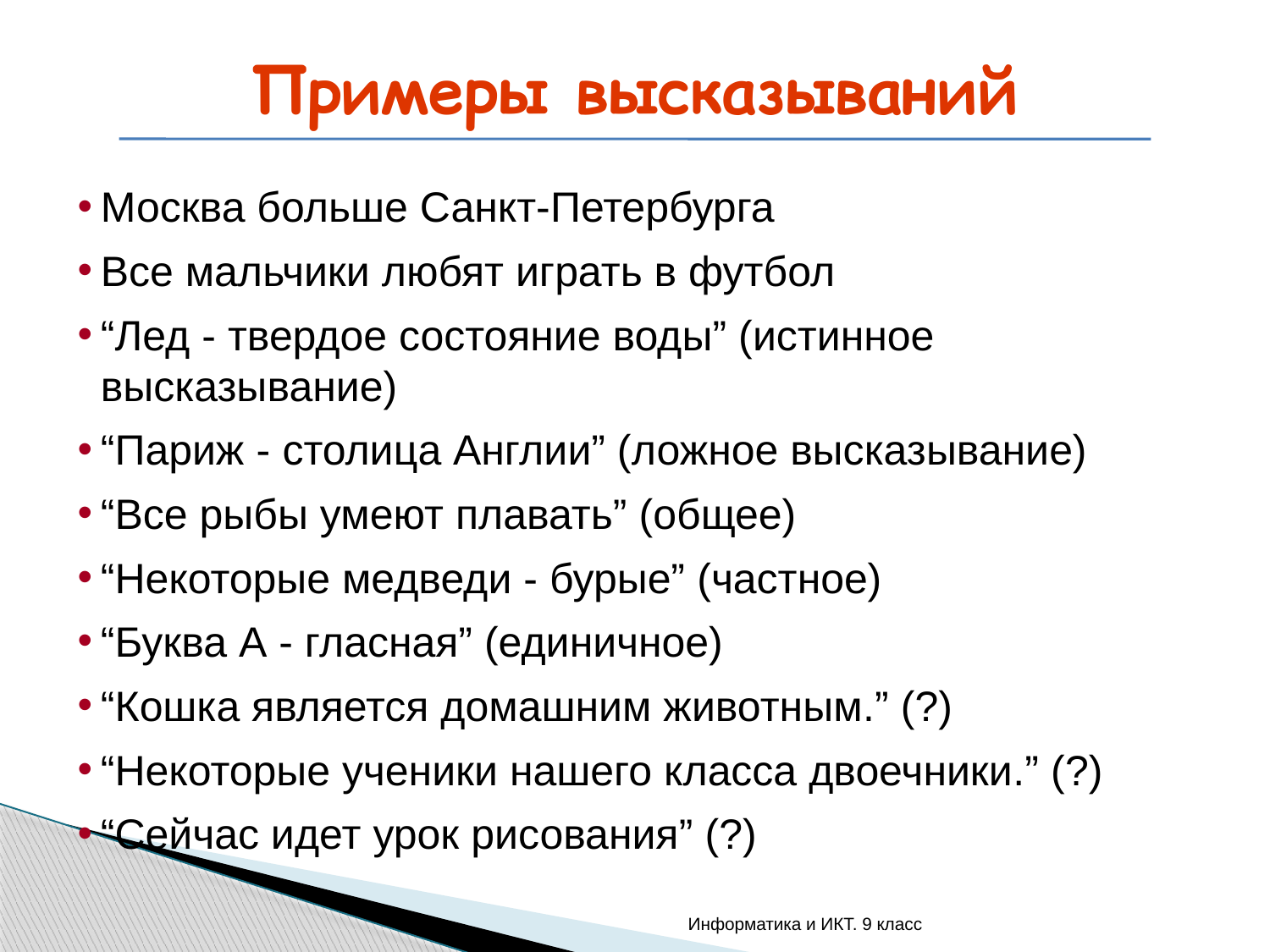

Примеры высказываний

Москва больше Санкт-Петербурга
Все мальчики любят играть в футбол
“Лед - твердое состояние воды” (истинное высказывание)
“Париж - столица Англии” (ложное высказывание)
“Все рыбы умеют плавать” (общее)
“Некоторые медведи - бурые” (частное)
“Буква А - гласная” (единичное)
“Кошка является домашним животным.” (?)
“Некоторые ученики нашего класса двоечники.” (?)
“Сейчас идет урок рисования” (?)

Информатика и ИКТ. 9 класс